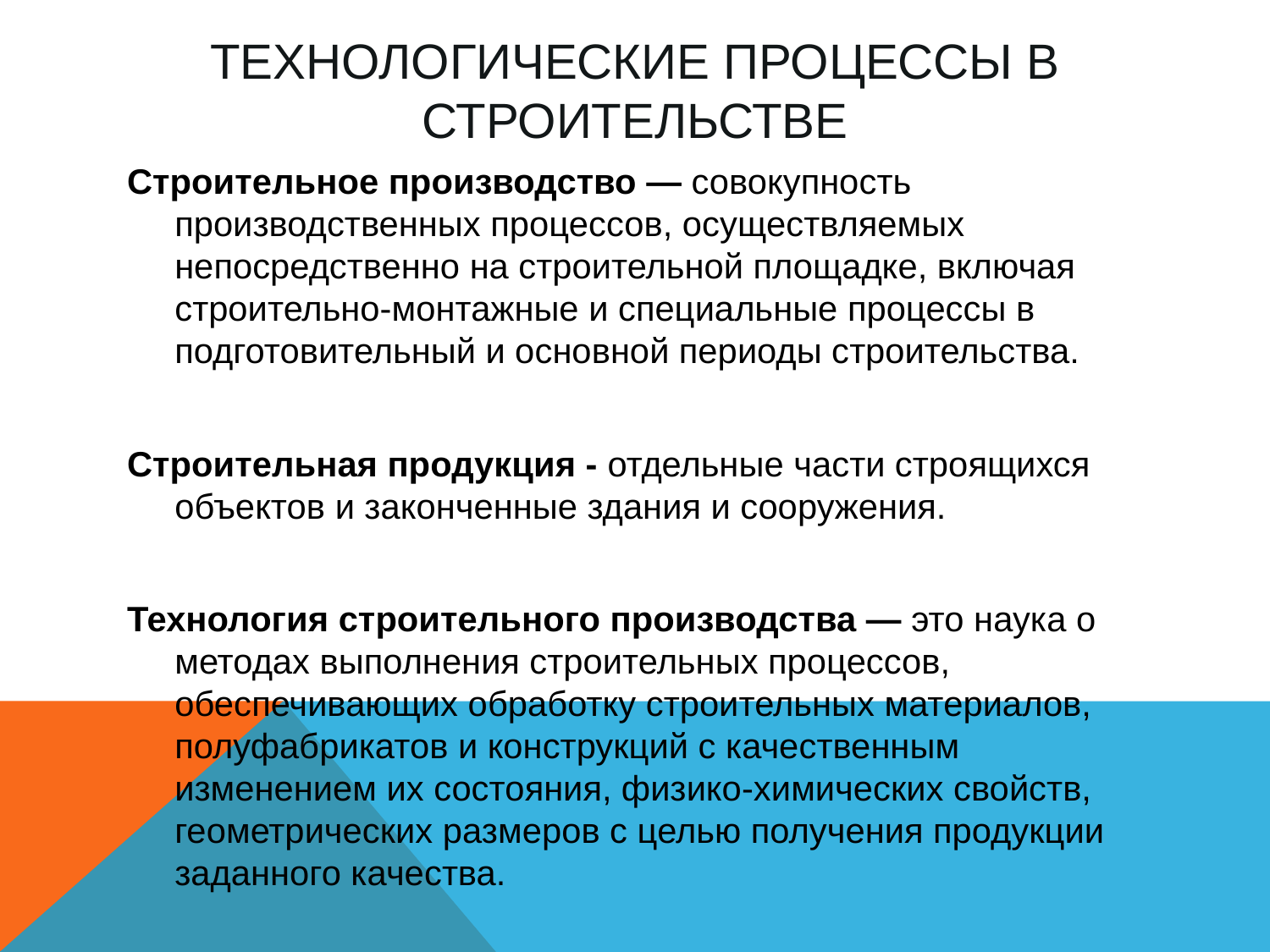

# Технологические процессы в строительстве
Строительное производство — совокупность производственных процессов, осуществляемых непосредственно на строительной площадке, включая строительно-монтажные и специальные процессы в подготовительный и основной периоды строительства.

Строительная продукция - отдельные части строящихся объектов и законченные здания и сооружения.

Технология строительного производства — это наука о методах выполнения строительных процессов, обеспечивающих обработку строительных материалов, полуфабрикатов и конструкций с качественным изменением их состояния, физико-химических свойств, геометрических размеров с целью получения продукции заданного качества.